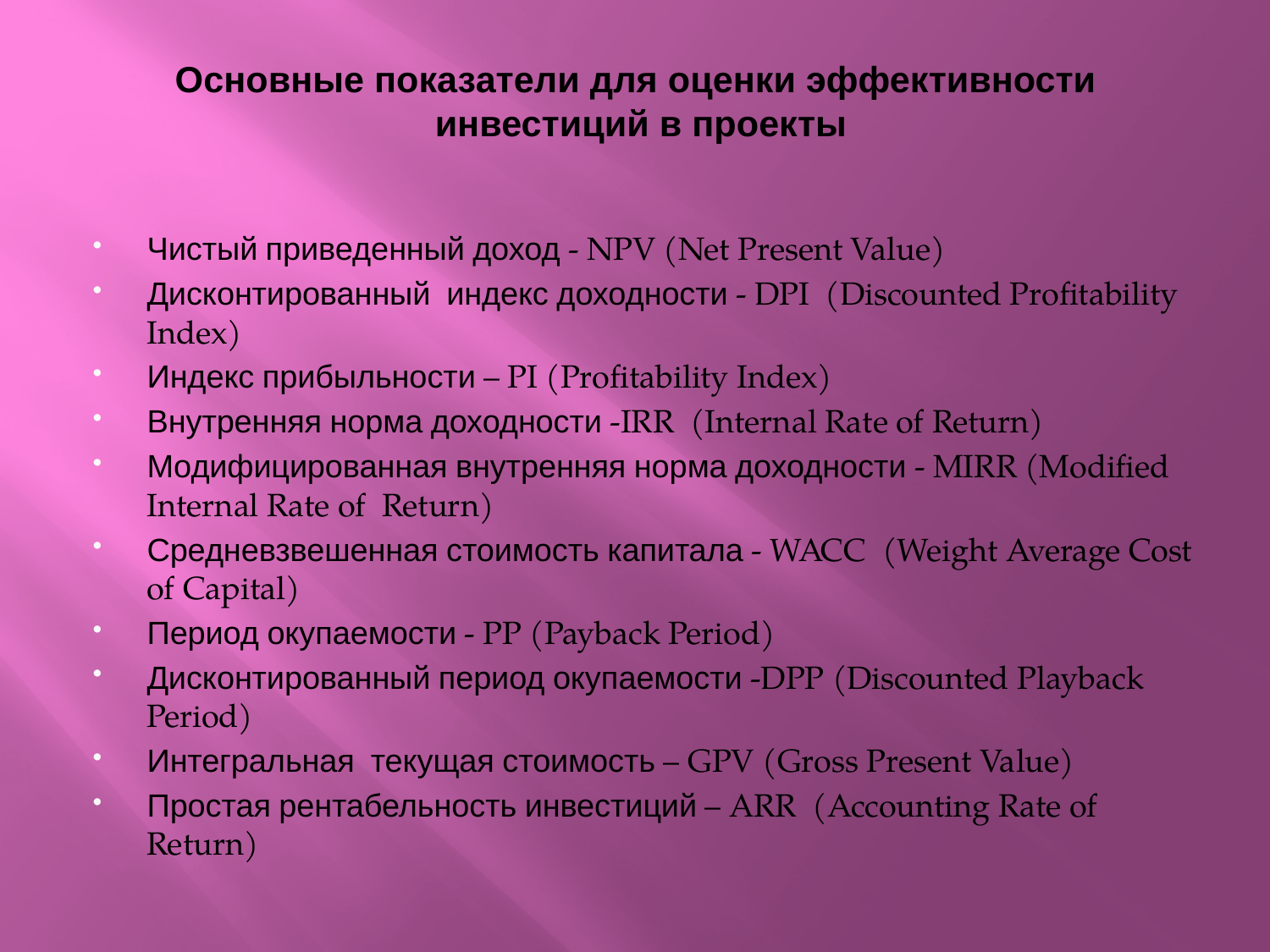

# Основные показатели для оценки эффективности  инвестиций в проекты
Чистый приведенный доход - NPV (Net Present Value)
Дисконтированный  индекс доходности - DPI  (Discounted Profitability Index)
Индекс прибыльности – PI (Profitability Index)
Внутренняя норма доходности -IRR  (Internal Rate of Return)
Модифицированная внутренняя норма доходности - MIRR (Modified Internal Rate of  Return)
Средневзвешенная стоимость капитала - WACC  (Weight Average Cost of Capital)
Период окупаемости - PP (Payback Period)
Дисконтированный период окупаемости -DPP (Discounted Playback Period)
Интегральная  текущая стоимость – GPV (Gross Present Value)
Простая рентабельность инвестиций – ARR  (Accounting Rate of Return)